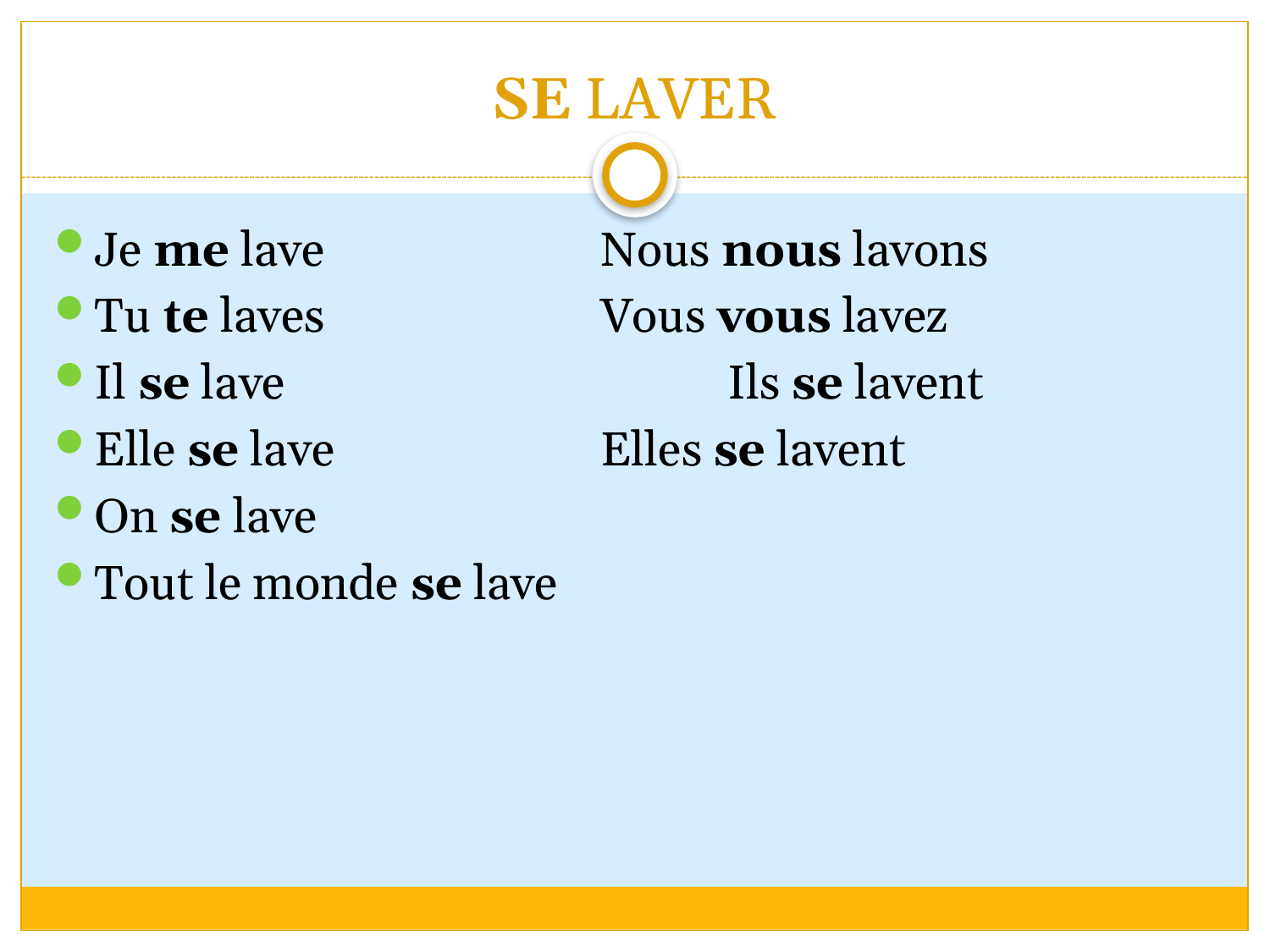

# SE LAVER
Je me lave			Nous nous lavons
Tu te laves			Vous vous lavez
Il se lave				Ils se lavent
Elle se lave			Elles se lavent
On se lave
Tout le monde se lave